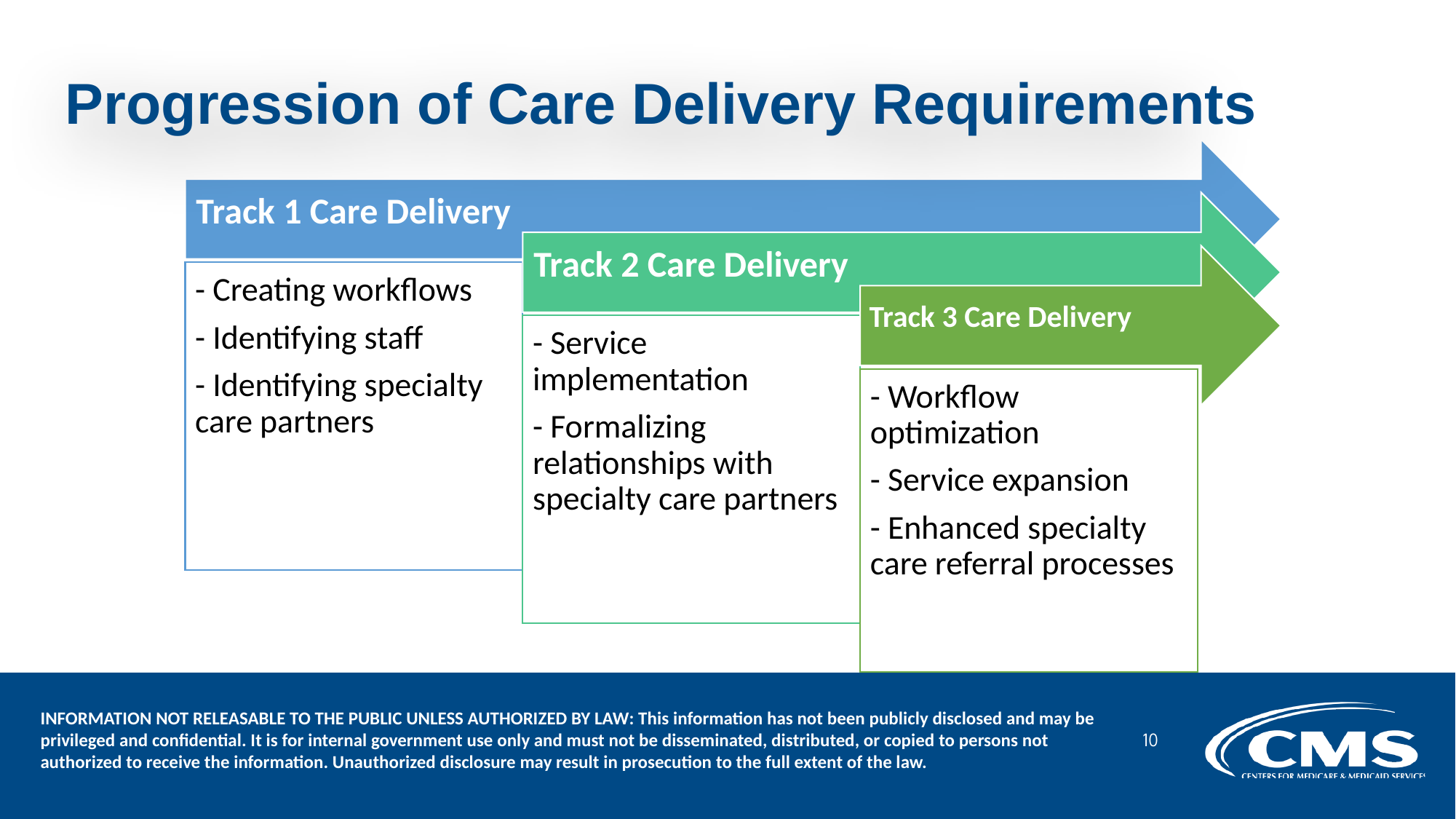

# Progression of Care Delivery Requirements
Track 1 Care Delivery
- Creating workflows
- Identifying staff
- Identifying specialty care partners

Track 2 Care Delivery
- Service implementation
- Formalizing relationships with specialty care partners
Track 3 Care Delivery
- Workflow optimization
- Service expansion
- Enhanced specialty care referral processes
10